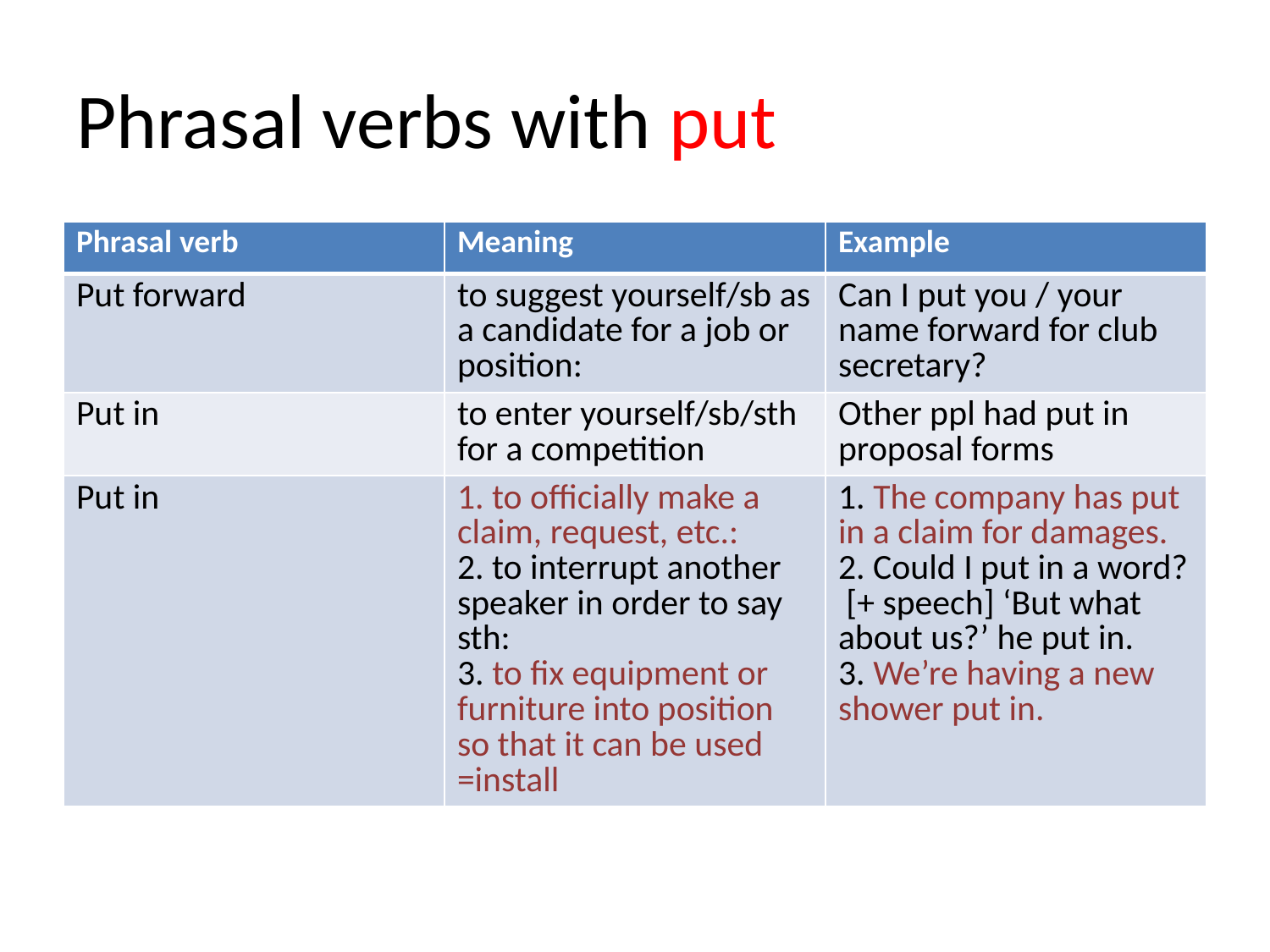

# Phrasal verbs with put
| Phrasal verb | Meaning | Example |
| --- | --- | --- |
| Put forward | to suggest yourself/sb as a candidate for a job or position: | Can I put you / your name forward for club secretary? |
| Put in | to enter yourself/sb/sth for a competition | Other ppl had put in proposal forms |
| Put in | 1. to officially make a claim, request, etc.: 2. to interrupt another speaker in order to say sth: 3. to fix equipment or furniture into position so that it can be used =install | 1. The company has put in a claim for damages. 2. Could I put in a word? [+ speech] ‘But what about us?’ he put in. 3. We’re having a new shower put in. |